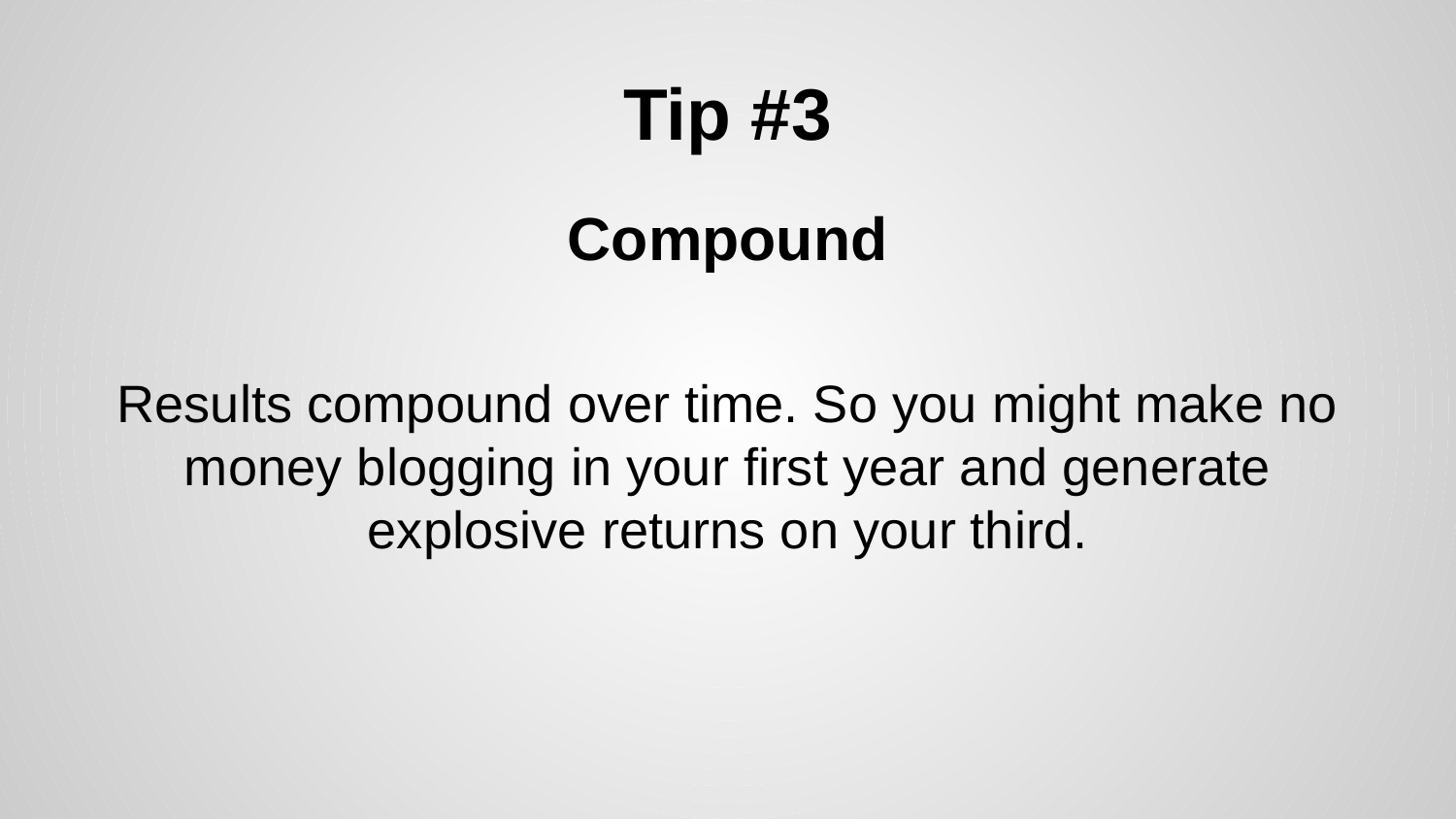

# Tip #3
Compound

Results compound over time. So you might make no money blogging in your first year and generate explosive returns on your third.